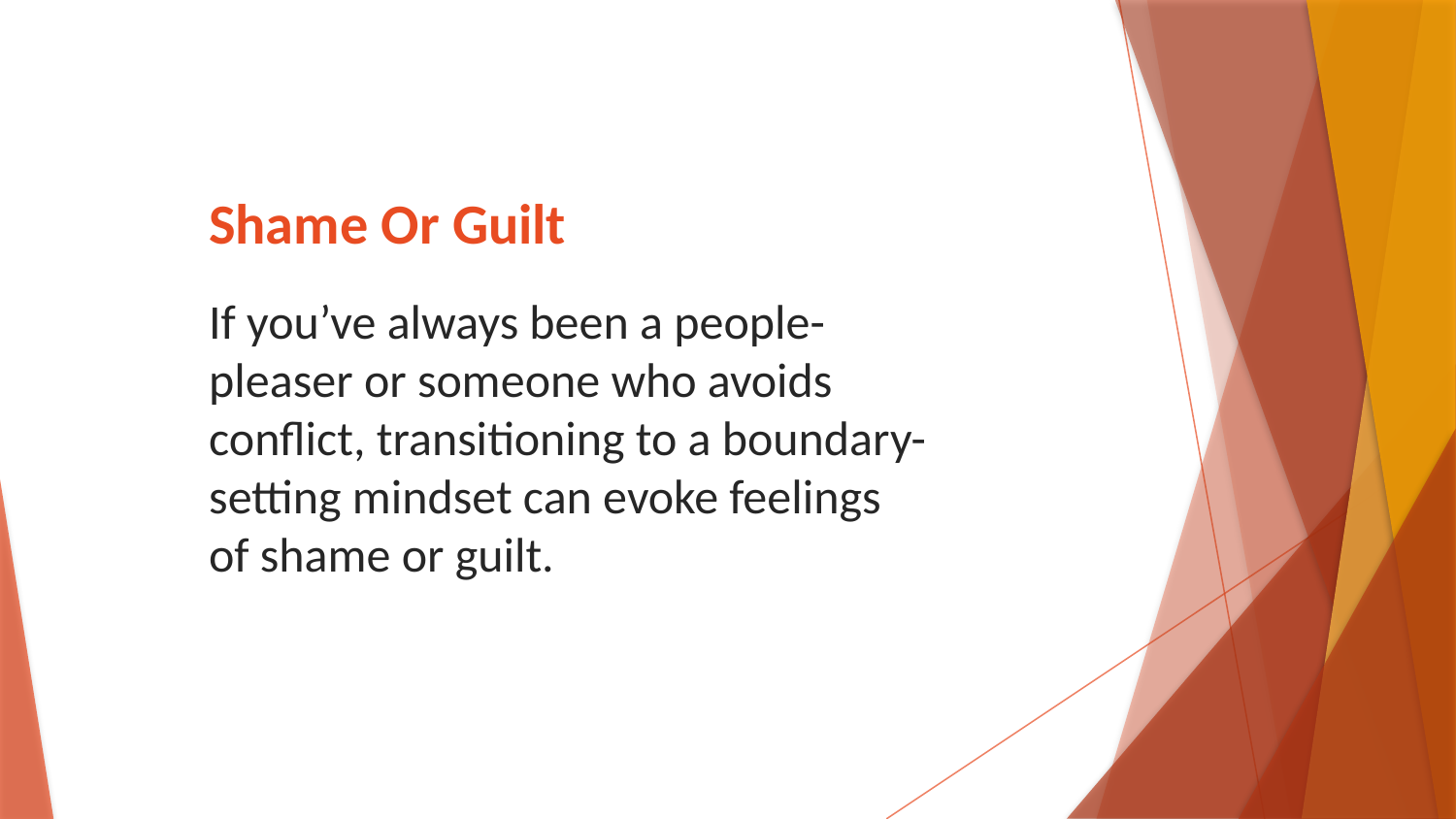

# Shame Or Guilt
If you’ve always been a people-pleaser or someone who avoids conflict, transitioning to a boundary-setting mindset can evoke feelings of shame or guilt.